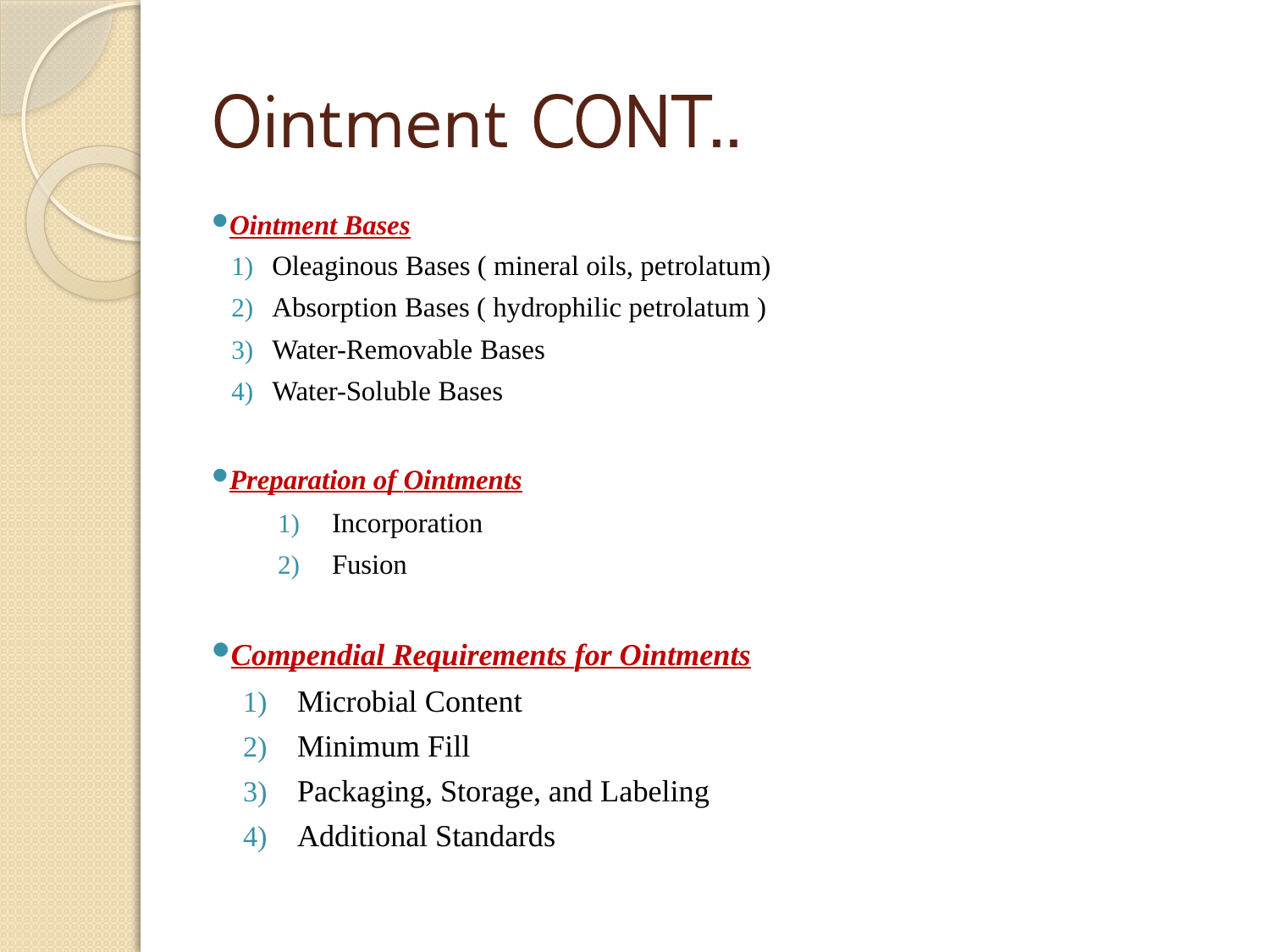

# Ointment CONT..
Ointment Bases
Oleaginous Bases ( mineral oils, petrolatum)
Absorption Bases ( hydrophilic petrolatum )
Water-Removable Bases
Water-Soluble Bases

Preparation of Ointments
Incorporation
Fusion

Compendial Requirements for Ointments
Microbial Content
Minimum Fill
Packaging, Storage, and Labeling
Additional Standards